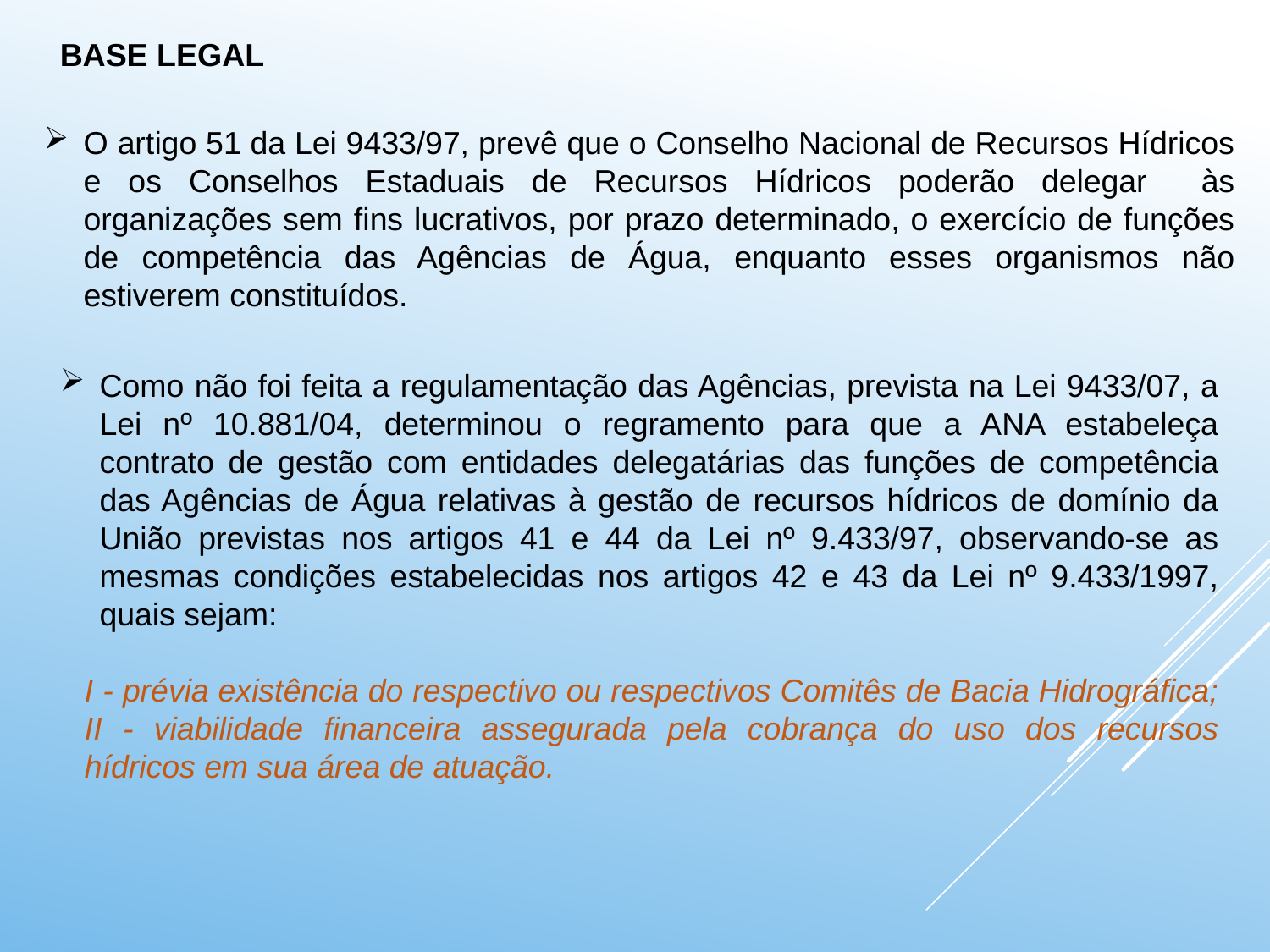

BASE LEGAL
O artigo 51 da Lei 9433/97, prevê que o Conselho Nacional de Recursos Hídricos e os Conselhos Estaduais de Recursos Hídricos poderão delegar  às organizações sem fins lucrativos, por prazo determinado, o exercício de funções de competência das Agências de Água, enquanto esses organismos não estiverem constituídos.
Como não foi feita a regulamentação das Agências, prevista na Lei 9433/07, a Lei nº 10.881/04, determinou o regramento para que a ANA estabeleça contrato de gestão com entidades delegatárias das funções de competência das Agências de Água relativas à gestão de recursos hídricos de domínio da União previstas nos artigos 41 e 44 da Lei nº 9.433/97, observando-se as mesmas condições estabelecidas nos artigos 42 e 43 da Lei nº 9.433/1997, quais sejam:

I - prévia existência do respectivo ou respectivos Comitês de Bacia Hidrográfica;
II - viabilidade financeira assegurada pela cobrança do uso dos recursos hídricos em sua área de atuação.